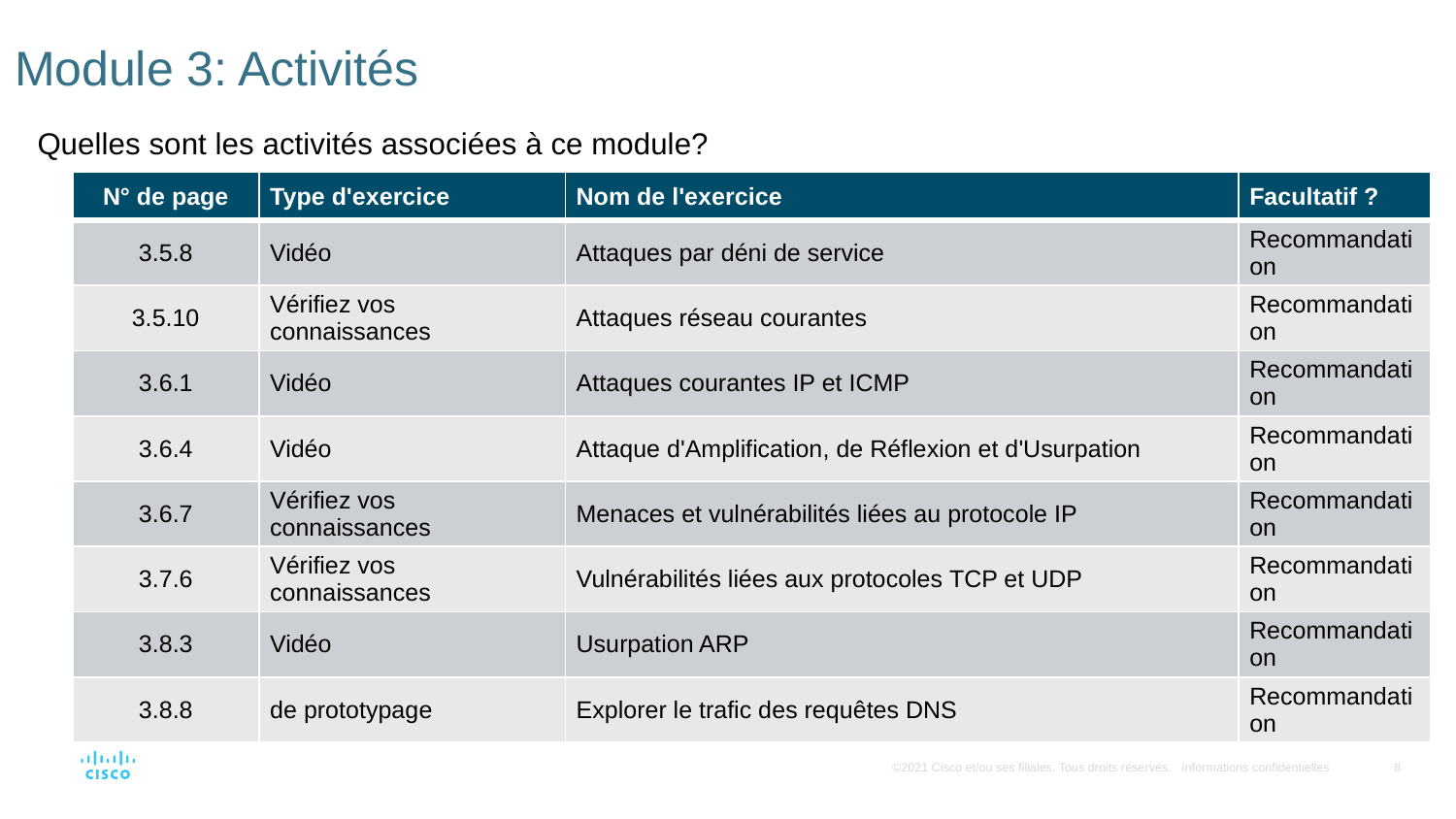

# Module 3: Activités
Quelles sont les activités associées à ce module?

| N° de page | Type d'exercice | Nom de l'exercice | Facultatif ? |
| --- | --- | --- | --- |
| 3.5.8 | Vidéo | Attaques par déni de service | Recommandation |
| 3.5.10 | Vérifiez vos connaissances | Attaques réseau courantes | Recommandation |
| 3.6.1 | Vidéo | Attaques courantes IP et ICMP | Recommandation |
| 3.6.4 | Vidéo | Attaque d'Amplification, de Réflexion et d'Usurpation | Recommandation |
| 3.6.7 | Vérifiez vos connaissances | Menaces et vulnérabilités liées au protocole IP | Recommandation |
| 3.7.6 | Vérifiez vos connaissances | Vulnérabilités liées aux protocoles TCP et UDP | Recommandation |
| 3.8.3 | Vidéo | Usurpation ARP | Recommandation |
| 3.8.8 | de prototypage | Explorer le trafic des requêtes DNS | Recommandation |